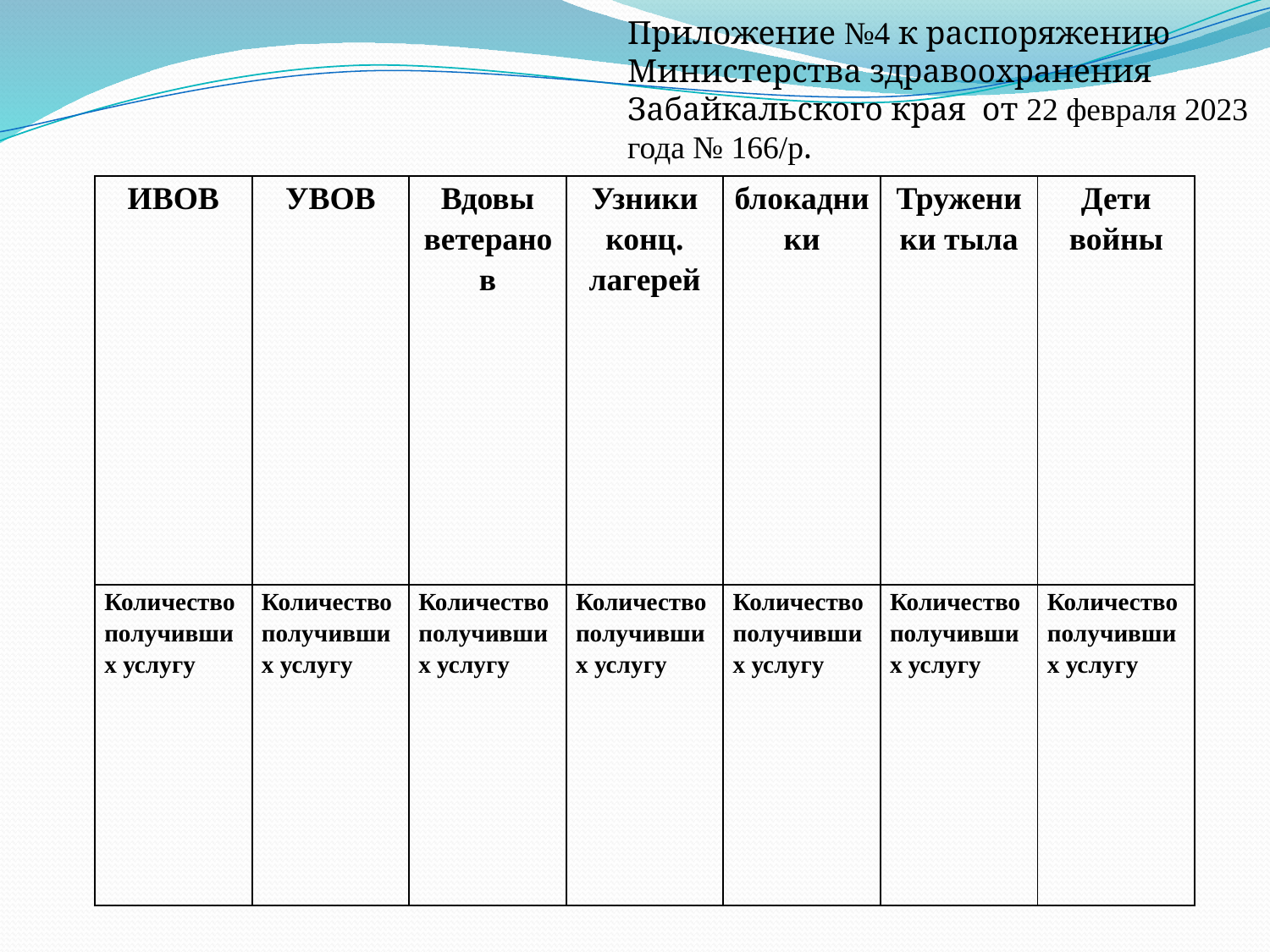

Приложение №4 к распоряжению Министерства здравоохранения Забайкальского края  от 22 февраля 2023 года № 166/р.

| ИВОВ | УВОВ | Вдовы ветеранов | Узники конц. лагерей | блокадники | Труженики тыла | Дети войны |
| --- | --- | --- | --- | --- | --- | --- |
| Количество получивших услугу | Количество получивших услугу | Количество получивших услугу | Количество получивших услугу | Количество получивших услугу | Количество получивших услугу | Количество получивших услугу |